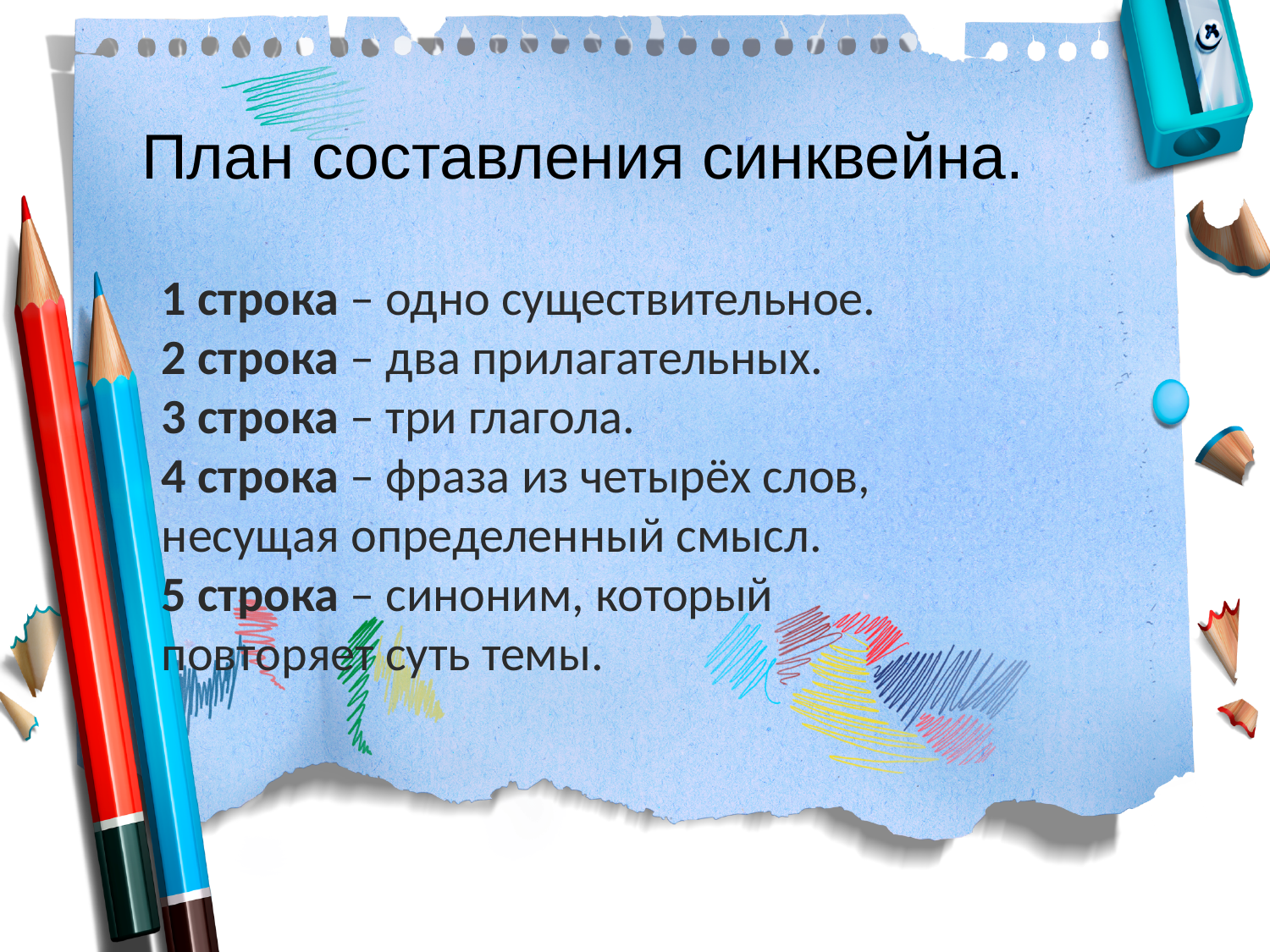

План составления синквейна.

1 строка – одно существительное.
2 строка – два прилагательных.
3 строка – три глагола.
4 строка – фраза из четырёх слов, несущая определенный смысл.
5 строка – синоним, который    повторяет суть темы.